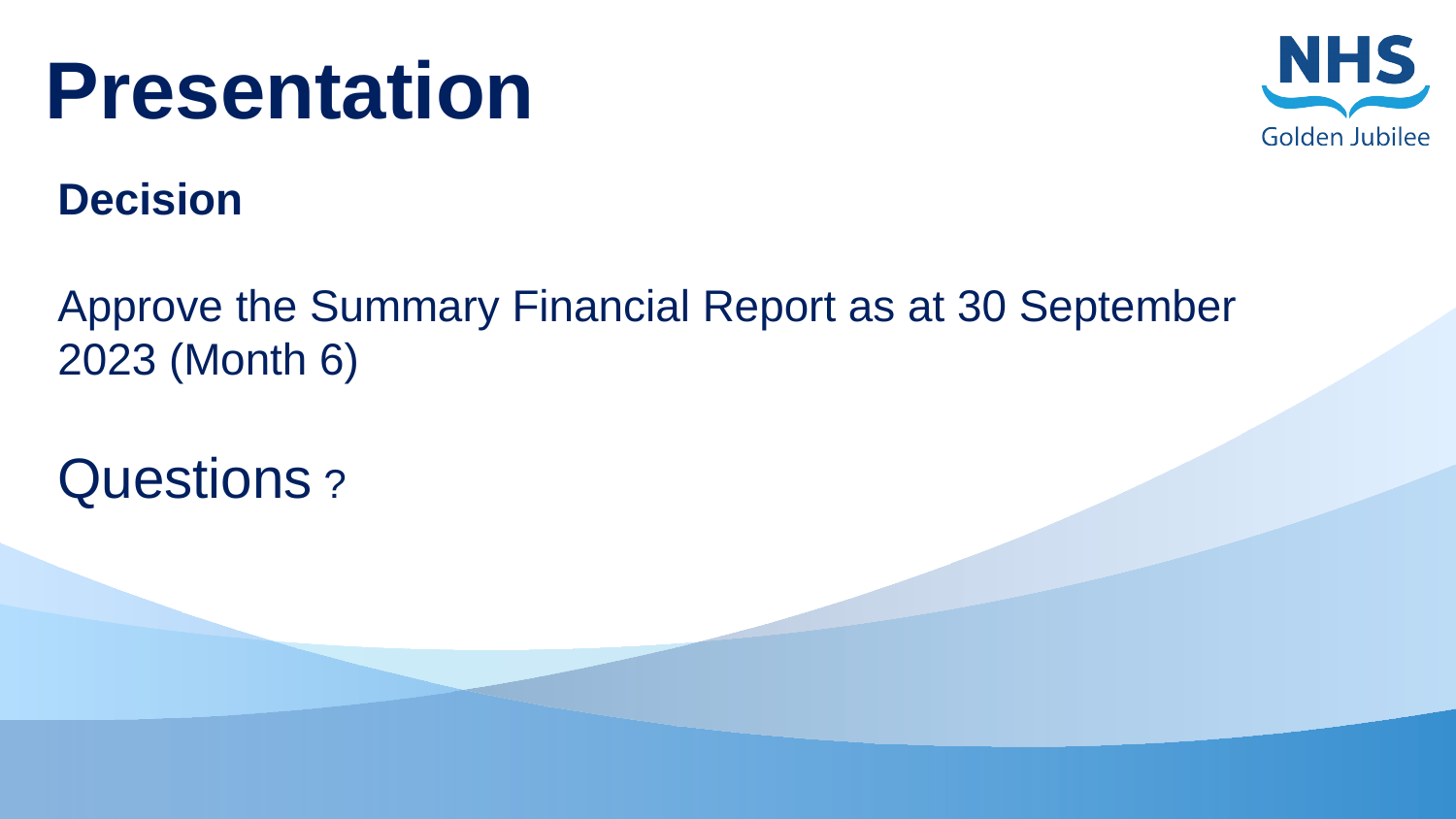

# Presentation
Decision

Approve the Summary Financial Report as at 30 September
2023 (Month 6)

Questions ?